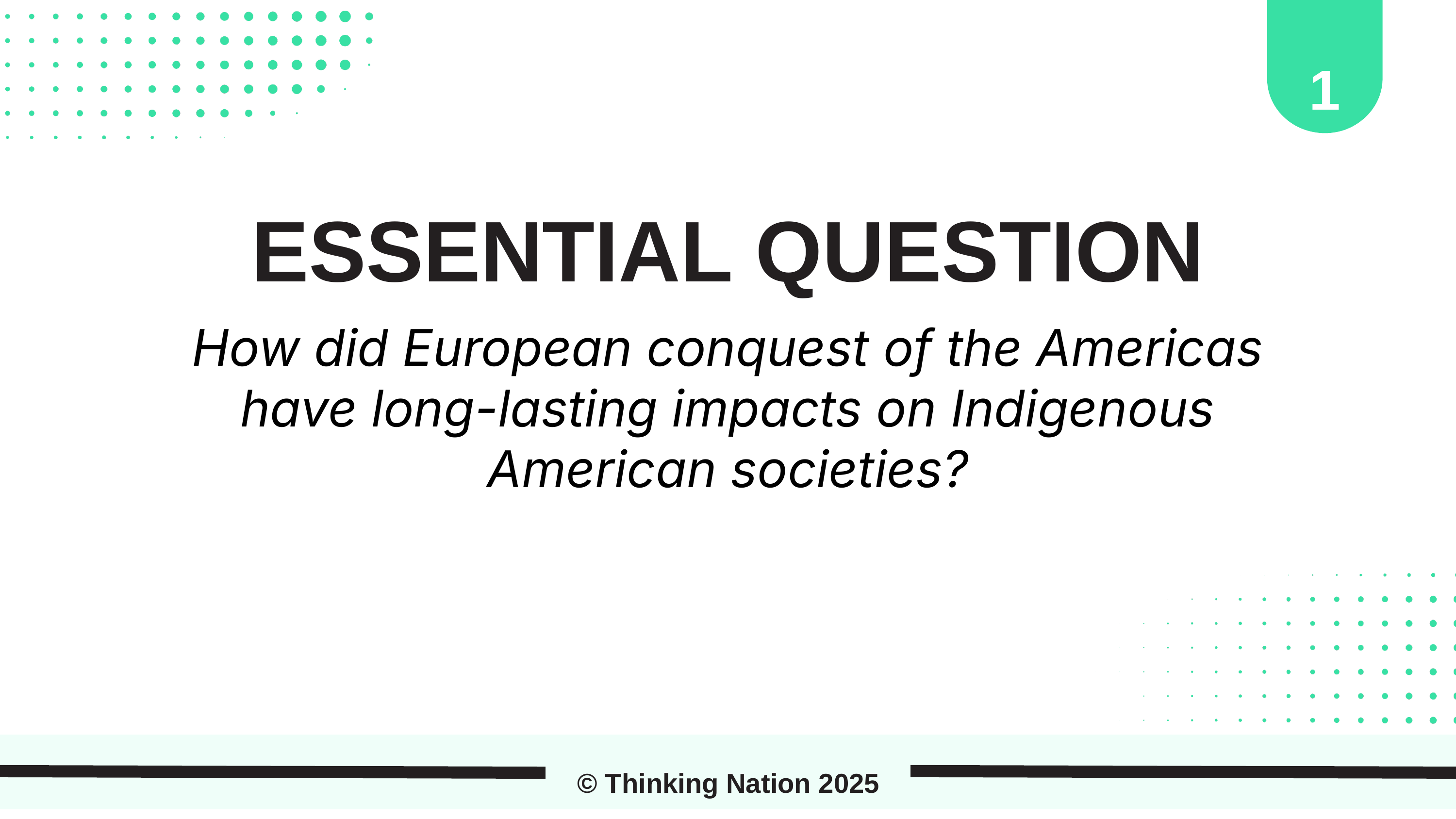

1
ESSENTIAL QUESTION
How did European conquest of the Americas have long-lasting impacts on Indigenous American societies?

© Thinking Nation 2025